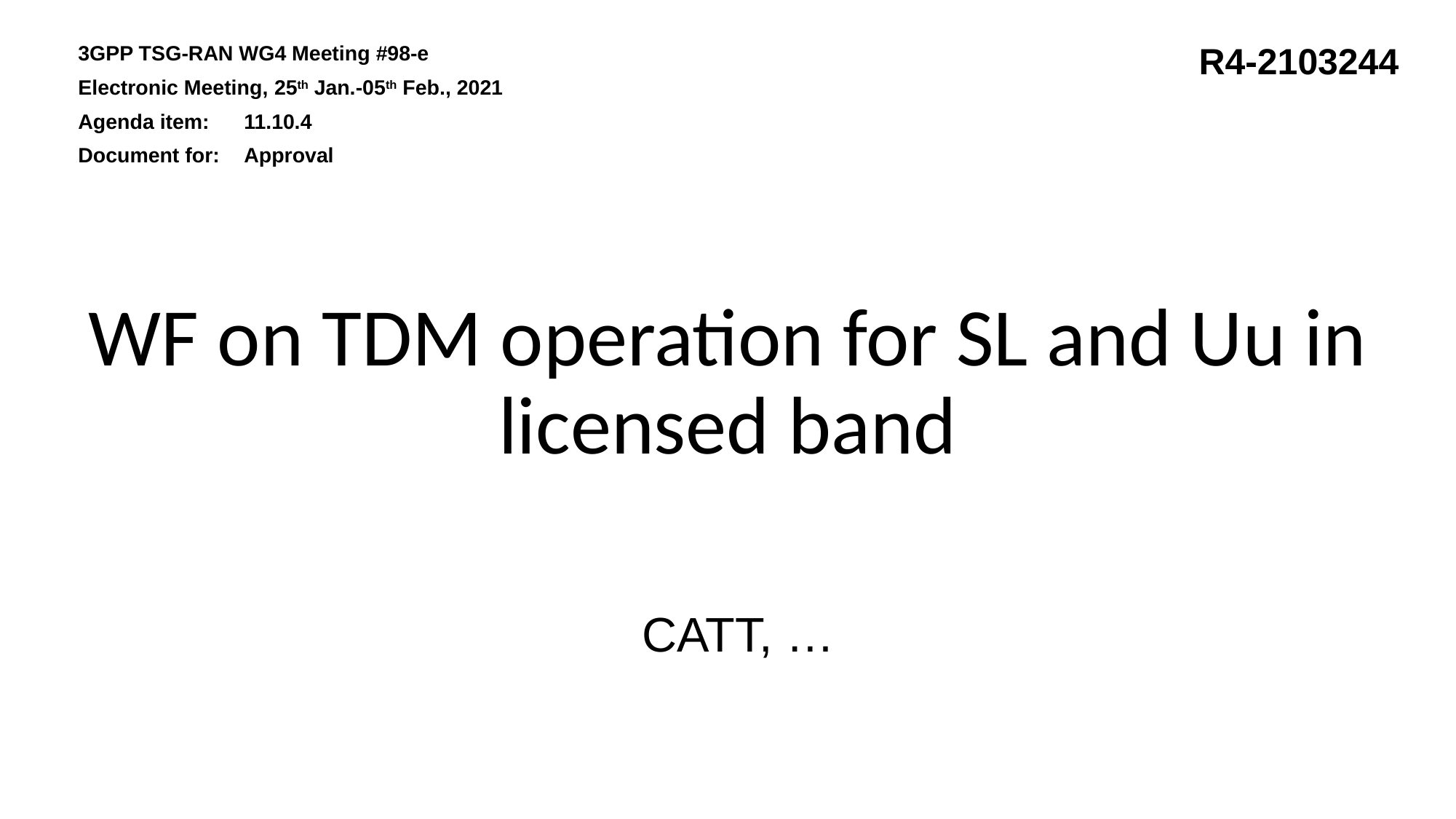

3GPP TSG-RAN WG4 Meeting #98-e
Electronic Meeting, 25th Jan.-05th Feb., 2021
Agenda item:	11.10.4
Document for:	Approval
R4-2103244
# WF on TDM operation for SL and Uu in licensed band
CATT, …